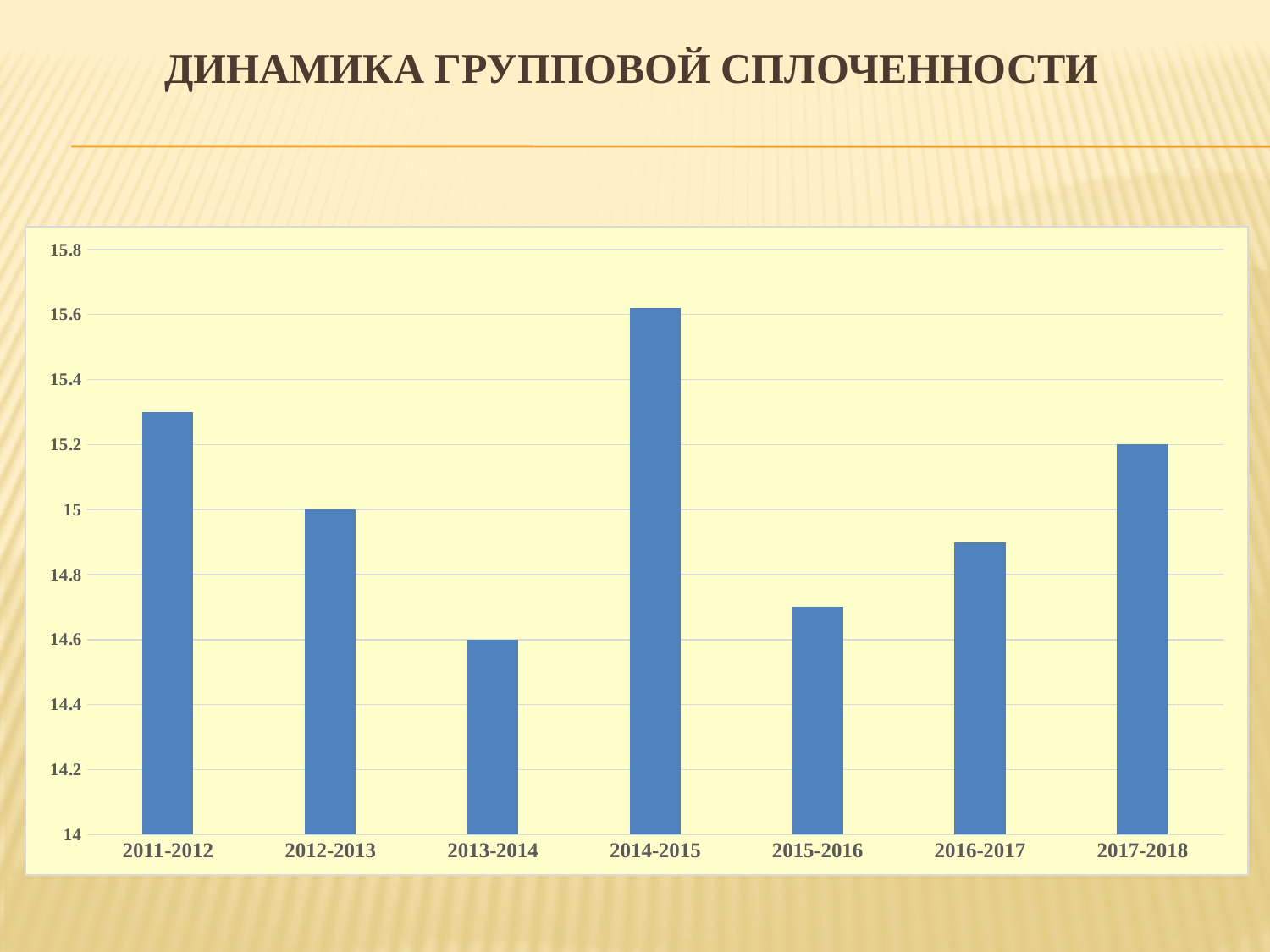

# Динамика групповой сплоченности

### Chart

| Category |  |
|---|---|
| 2011-2012 | 15.3 |
| 2012-2013 | 15.0 |
| 2013-2014 | 14.6 |
| 2014-2015 | 15.62 |
| 2015-2016 | 14.7 |
| 2016-2017 | 14.9 |
| 2017-2018 | 15.2 |